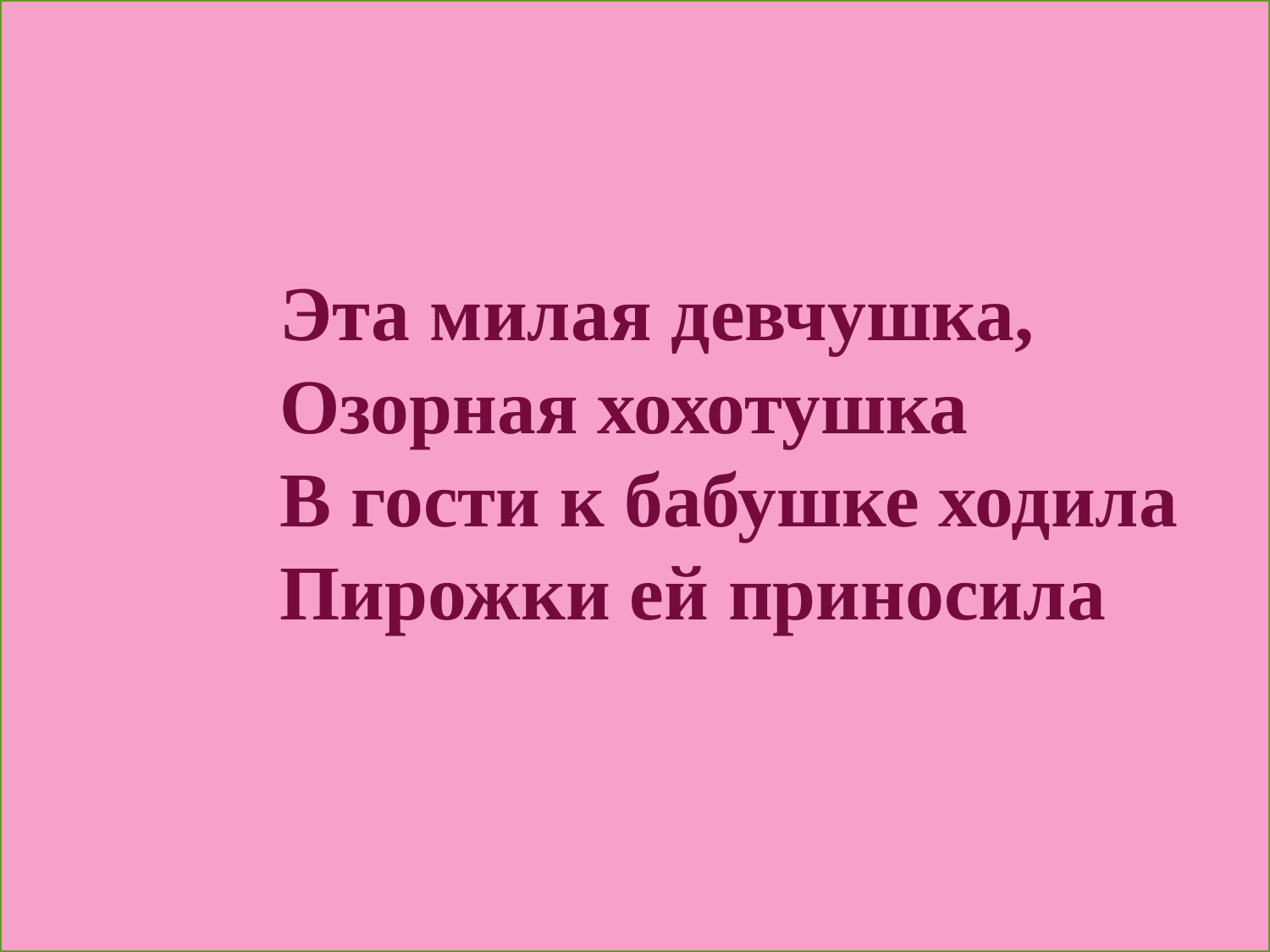

Эта милая девчушка,
             Озорная хохотушка
             В гости к бабушке ходила
             Пирожки ей приносила